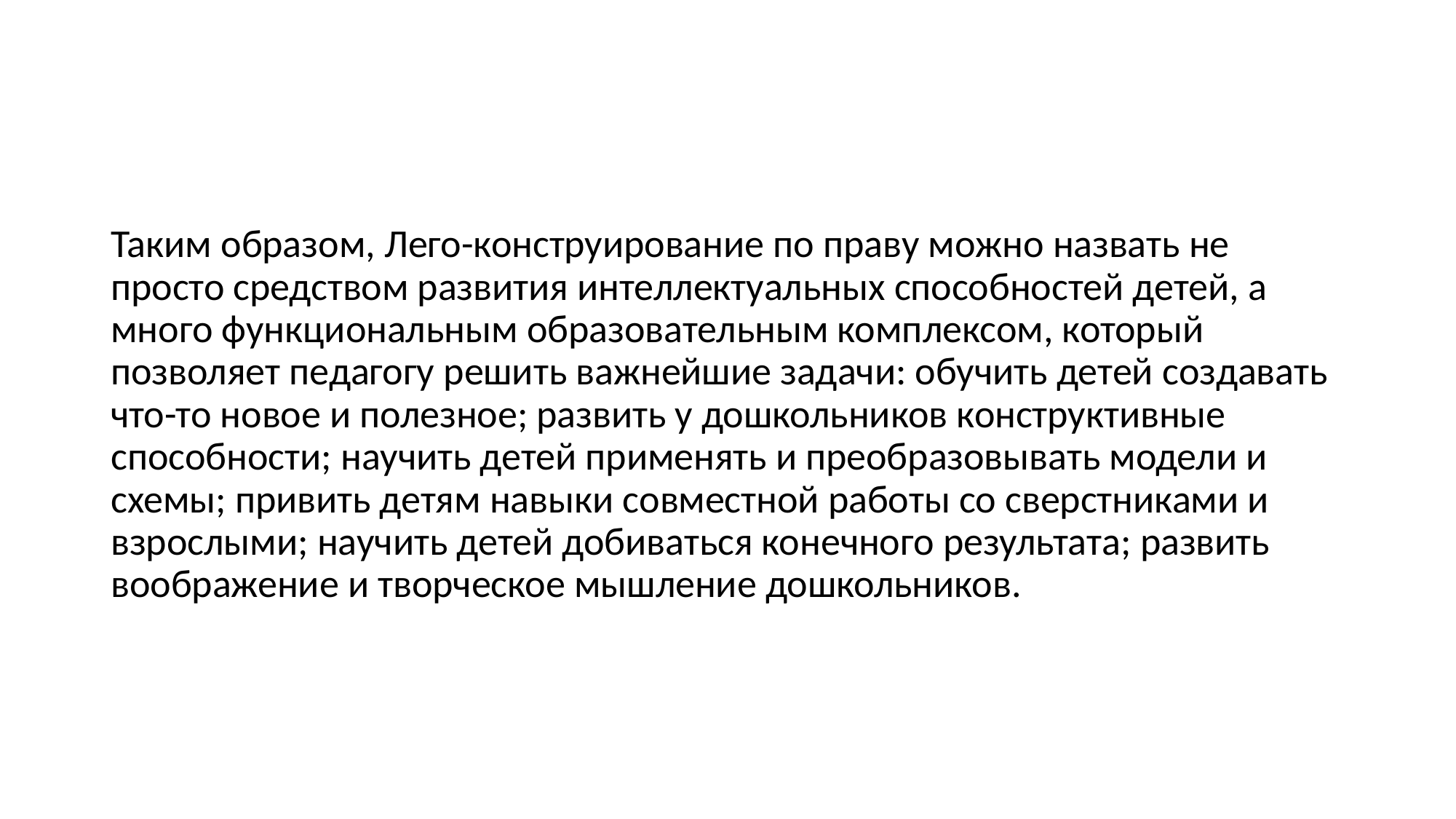

#
Таким образом, Лего-конструирование по праву можно назвать не просто средством развития интеллектуальных способностей детей, а много функциональным образовательным комплексом, который позволяет педагогу решить важнейшие задачи: обучить детей создавать что-то новое и полезное; развить у дошкольников конструктивные способности; научить детей применять и преобразовывать модели и схемы; привить детям навыки совместной работы со сверстниками и взрослыми; научить детей добиваться конечного результата; развить воображение и творческое мышление дошкольников.